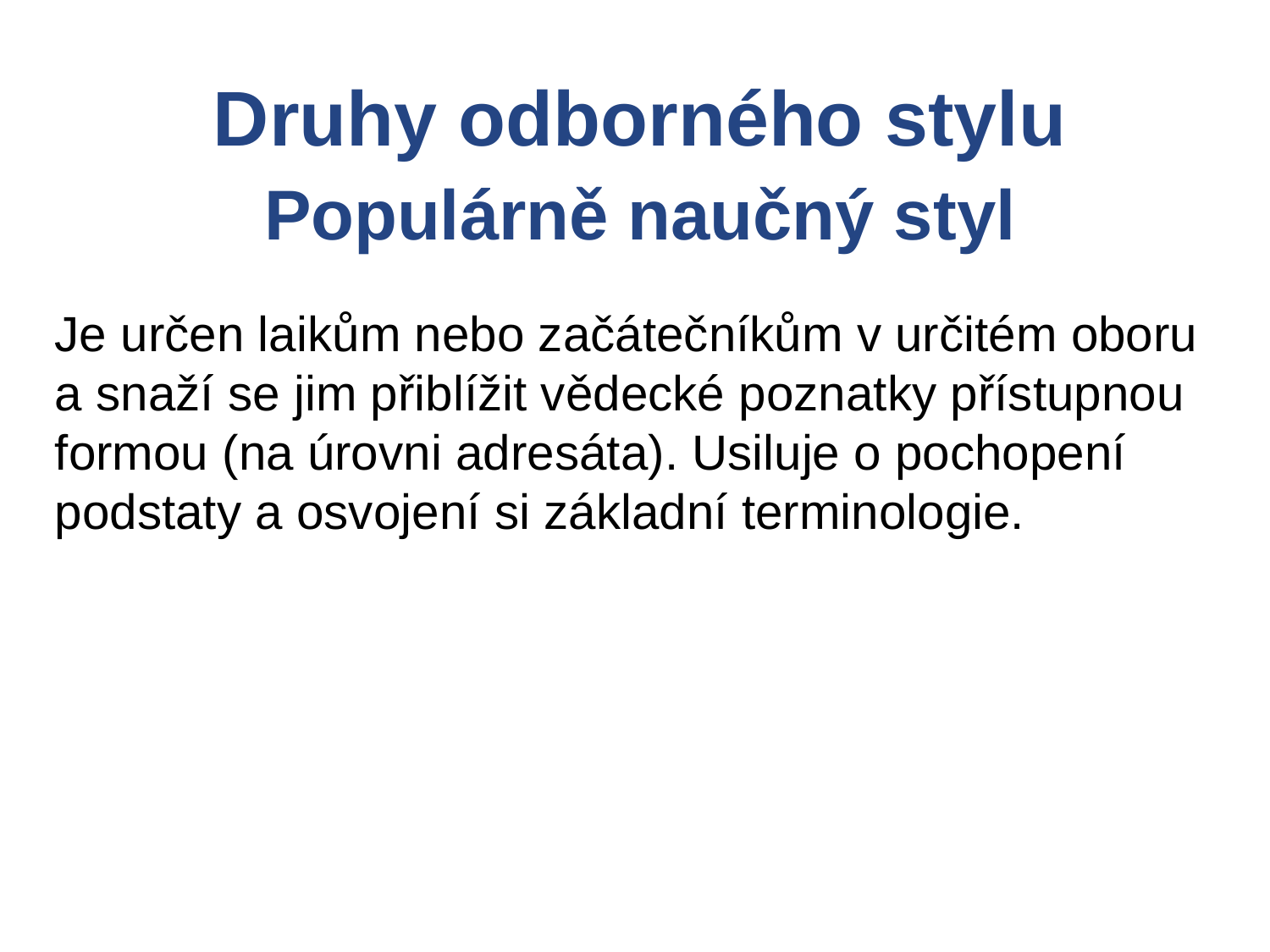

Druhy odborného stylu
Populárně naučný styl
Je určen laikům nebo začátečníkům v určitém oboru a snaží se jim přiblížit vědecké poznatky přístupnou formou (na úrovni adresáta). Usiluje o pochopení podstaty a osvojení si základní terminologie.